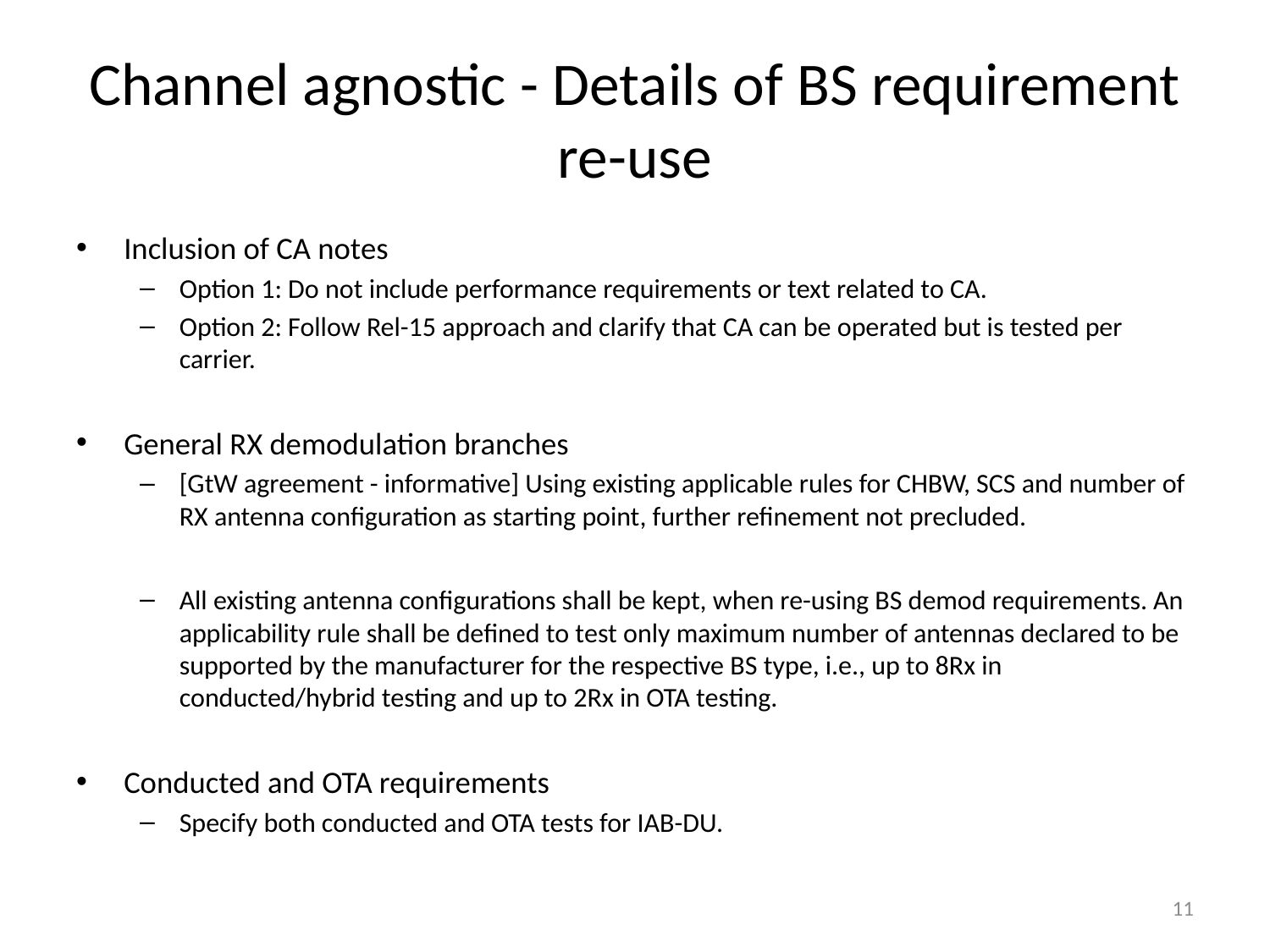

# Channel agnostic - Details of BS requirement re-use
Inclusion of CA notes
Option 1: Do not include performance requirements or text related to CA.
Option 2: Follow Rel-15 approach and clarify that CA can be operated but is tested per carrier.

General RX demodulation branches
[GtW agreement - informative] Using existing applicable rules for CHBW, SCS and number of RX antenna configuration as starting point, further refinement not precluded.

All existing antenna configurations shall be kept, when re-using BS demod requirements. An applicability rule shall be defined to test only maximum number of antennas declared to be supported by the manufacturer for the respective BS type, i.e., up to 8Rx in conducted/hybrid testing and up to 2Rx in OTA testing.

Conducted and OTA requirements
Specify both conducted and OTA tests for IAB-DU.
11